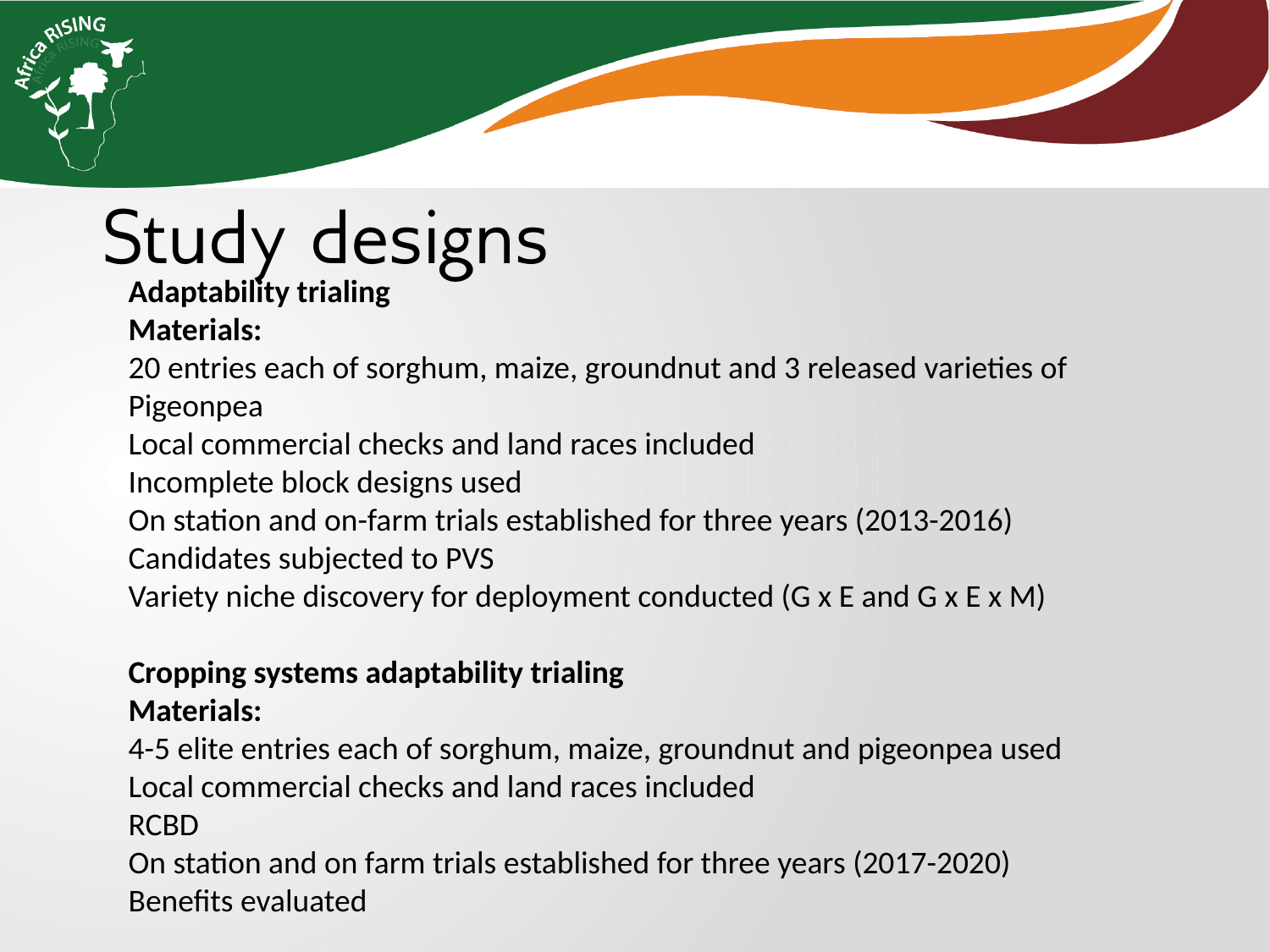

Study designs
Adaptability trialing
Materials:
20 entries each of sorghum, maize, groundnut and 3 released varieties of Pigeonpea
Local commercial checks and land races included
Incomplete block designs used
On station and on-farm trials established for three years (2013-2016)
Candidates subjected to PVS
Variety niche discovery for deployment conducted (G x E and G x E x M)

Cropping systems adaptability trialing
Materials:
4-5 elite entries each of sorghum, maize, groundnut and pigeonpea used
Local commercial checks and land races included
RCBD
On station and on farm trials established for three years (2017-2020)
Benefits evaluated